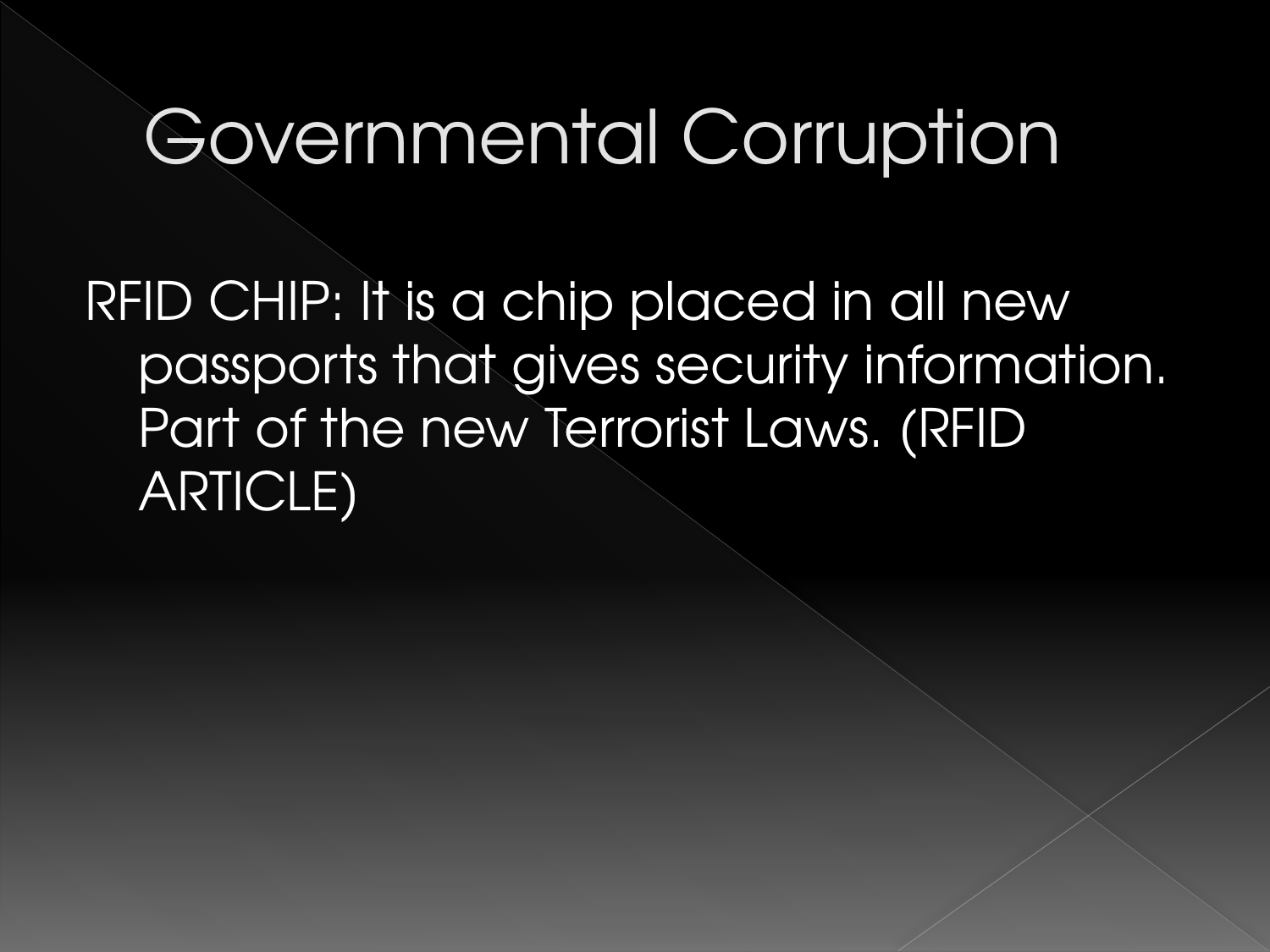

# Governmental Corruption
RFID CHIP: It is a chip placed in all new passports that gives security information. Part of the new Terrorist Laws. (RFID ARTICLE)